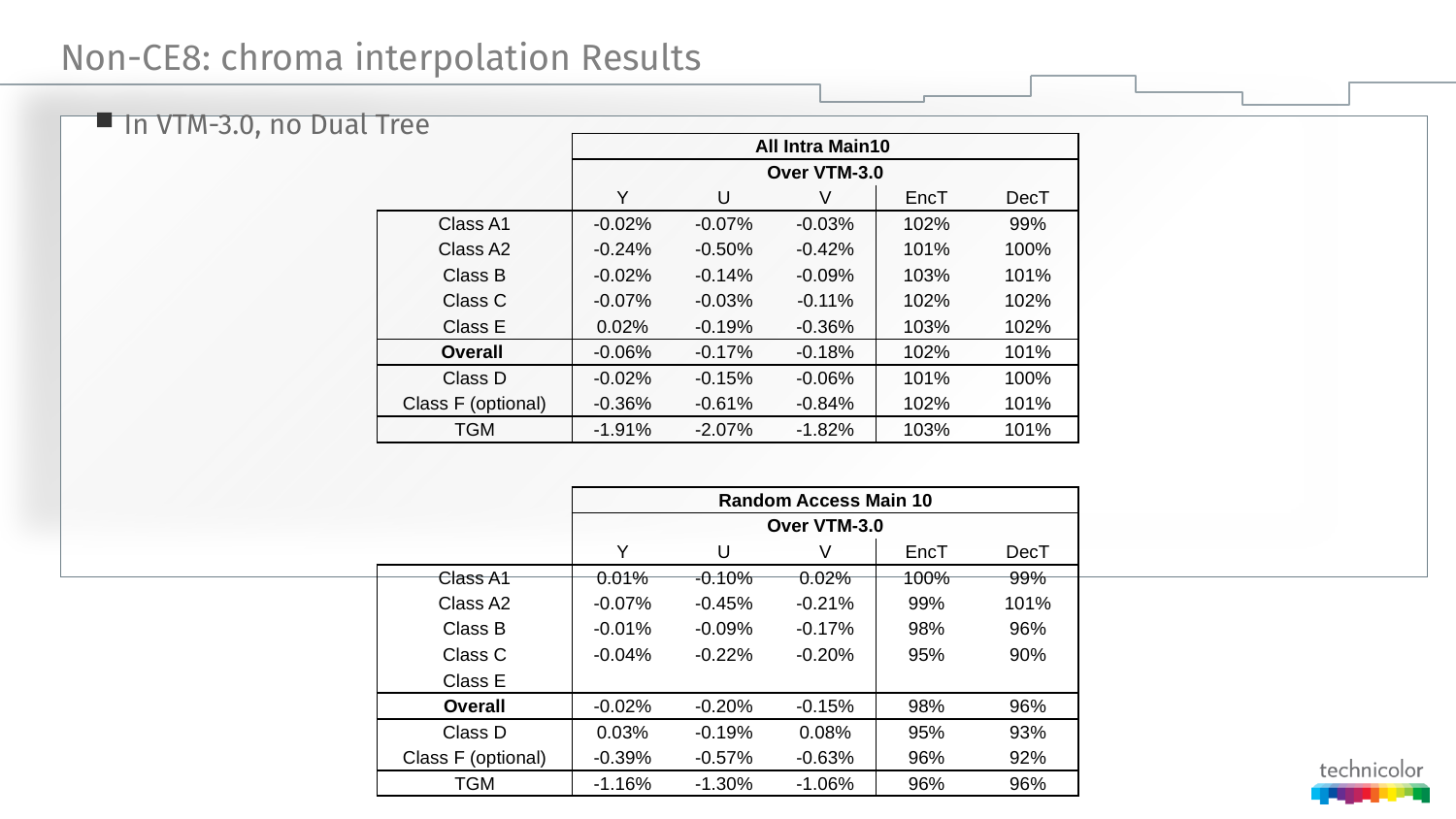

# Non-CE8: chroma interpolation Results
In VTM-3.0, no Dual Tree

|  | All Intra Main10 |  |  |  |  |
| --- | --- | --- | --- | --- | --- |
|  | Over VTM-3.0 |  |  |  |  |
|  | Y | U | V | EncT | DecT |
| Class A1 | -0.02% | -0.07% | -0.03% | 102% | 99% |
| Class A2 | -0.24% | -0.50% | -0.42% | 101% | 100% |
| Class B | -0.02% | -0.14% | -0.09% | 103% | 101% |
| Class C | -0.07% | -0.03% | -0.11% | 102% | 102% |
| Class E | 0.02% | -0.19% | -0.36% | 103% | 102% |
| Overall | -0.06% | -0.17% | -0.18% | 102% | 101% |
| Class D | -0.02% | -0.15% | -0.06% | 101% | 100% |
| Class F (optional) | -0.36% | -0.61% | -0.84% | 102% | 101% |
| TGM | -1.91% | -2.07% | -1.82% | 103% | 101% |

|  | Random Access Main 10 |  |  |  |  |
| --- | --- | --- | --- | --- | --- |
|  | Over VTM-3.0 |  |  |  |  |
|  | Y | U | V | EncT | DecT |
| Class A1 | 0.01% | -0.10% | 0.02% | 100% | 99% |
| Class A2 | -0.07% | -0.45% | -0.21% | 99% | 101% |
| Class B | -0.01% | -0.09% | -0.17% | 98% | 96% |
| Class C | -0.04% | -0.22% | -0.20% | 95% | 90% |
| Class E |  |  |  |  |  |
| Overall | -0.02% | -0.20% | -0.15% | 98% | 96% |
| Class D | 0.03% | -0.19% | 0.08% | 95% | 93% |
| Class F (optional) | -0.39% | -0.57% | -0.63% | 96% | 92% |
| TGM | -1.16% | -1.30% | -1.06% | 96% | 96% |